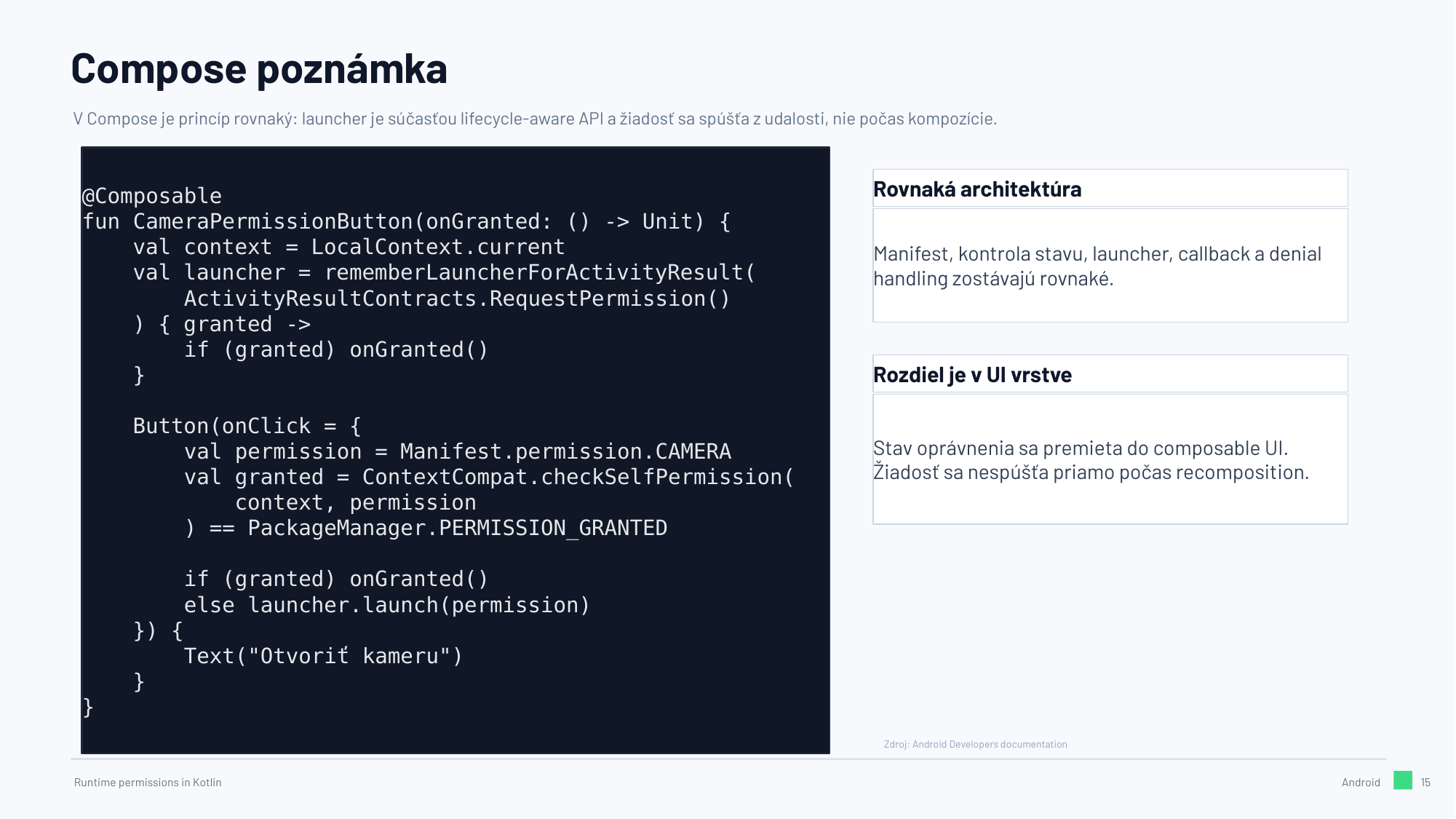

Compose poznámka
V Compose je princíp rovnaký: launcher je súčasťou lifecycle-aware API a žiadosť sa spúšťa z udalosti, nie počas kompozície.
@Composable
fun CameraPermissionButton(onGranted: () -> Unit) {
    val context = LocalContext.current
    val launcher = rememberLauncherForActivityResult(
        ActivityResultContracts.RequestPermission()
    ) { granted ->
        if (granted) onGranted()
    }

    Button(onClick = {
        val permission = Manifest.permission.CAMERA
        val granted = ContextCompat.checkSelfPermission(
            context, permission
        ) == PackageManager.PERMISSION_GRANTED

        if (granted) onGranted()
        else launcher.launch(permission)
    }) {
        Text("Otvoriť kameru")
    }
}
Rovnaká architektúra
Manifest, kontrola stavu, launcher, callback a denial handling zostávajú rovnaké.
Rozdiel je v UI vrstve
Stav oprávnenia sa premieta do composable UI. Žiadosť sa nespúšťa priamo počas recomposition.
Zdroj: Android Developers documentation
15